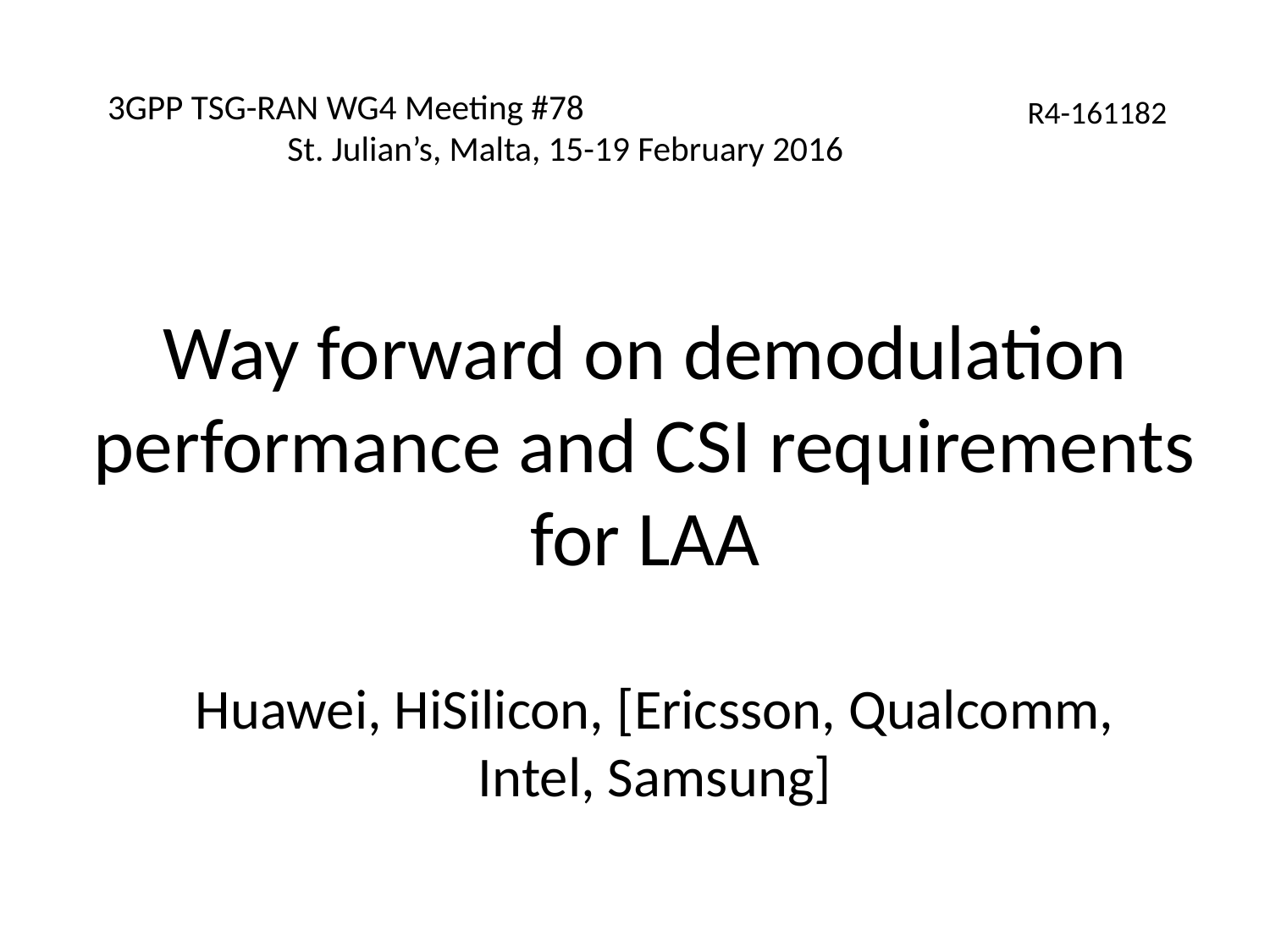

# 3GPP TSG-RAN WG4 Meeting #78	                                               St. Julian’s, Malta, 15-19 February 2016
R4-161182
Way forward on demodulation performance and CSI requirements for LAA
Huawei, HiSilicon, [Ericsson, Qualcomm, Intel, Samsung]